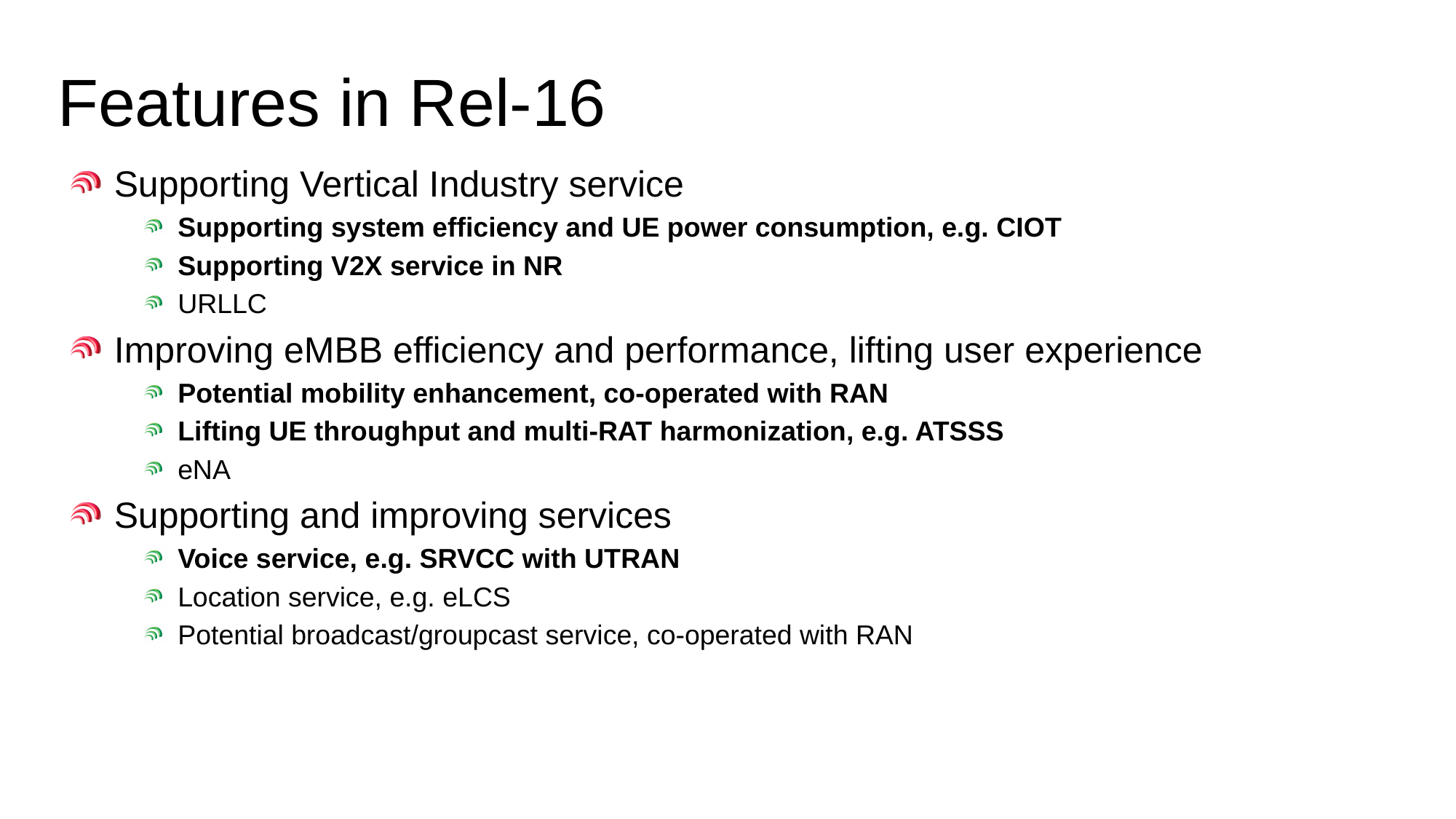

# Features in Rel-16
Supporting Vertical Industry service
Supporting system efficiency and UE power consumption, e.g. CIOT
Supporting V2X service in NR
URLLC
Improving eMBB efficiency and performance, lifting user experience
Potential mobility enhancement, co-operated with RAN
Lifting UE throughput and multi-RAT harmonization, e.g. ATSSS
eNA
Supporting and improving services
Voice service, e.g. SRVCC with UTRAN
Location service, e.g. eLCS
Potential broadcast/groupcast service, co-operated with RAN